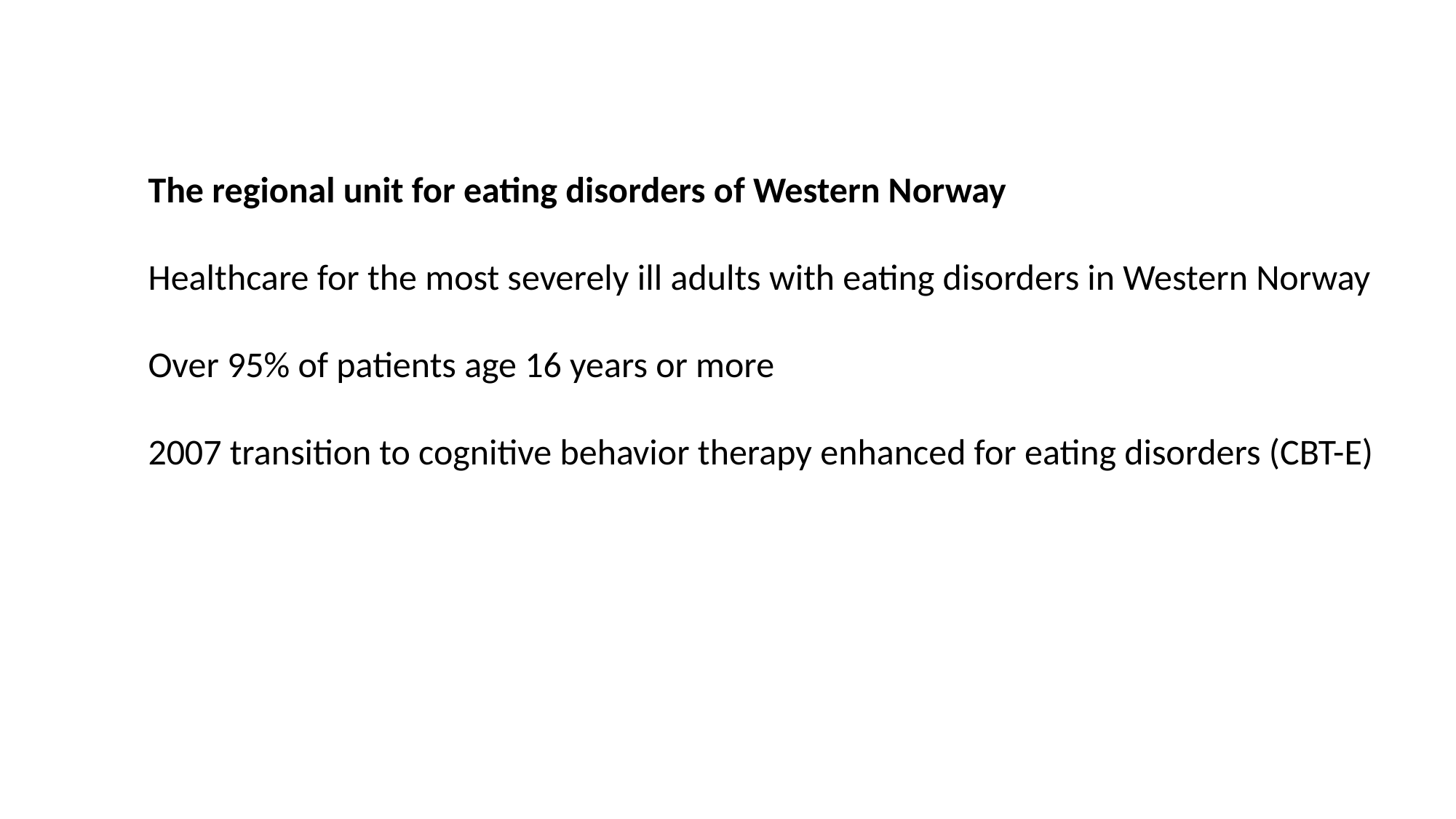

The regional unit for eating disorders of Western Norway

Healthcare for the most severely ill adults with eating disorders in Western Norway

Over 95% of patients age 16 years or more

2007 transition to cognitive behavior therapy enhanced for eating disorders (CBT-E)